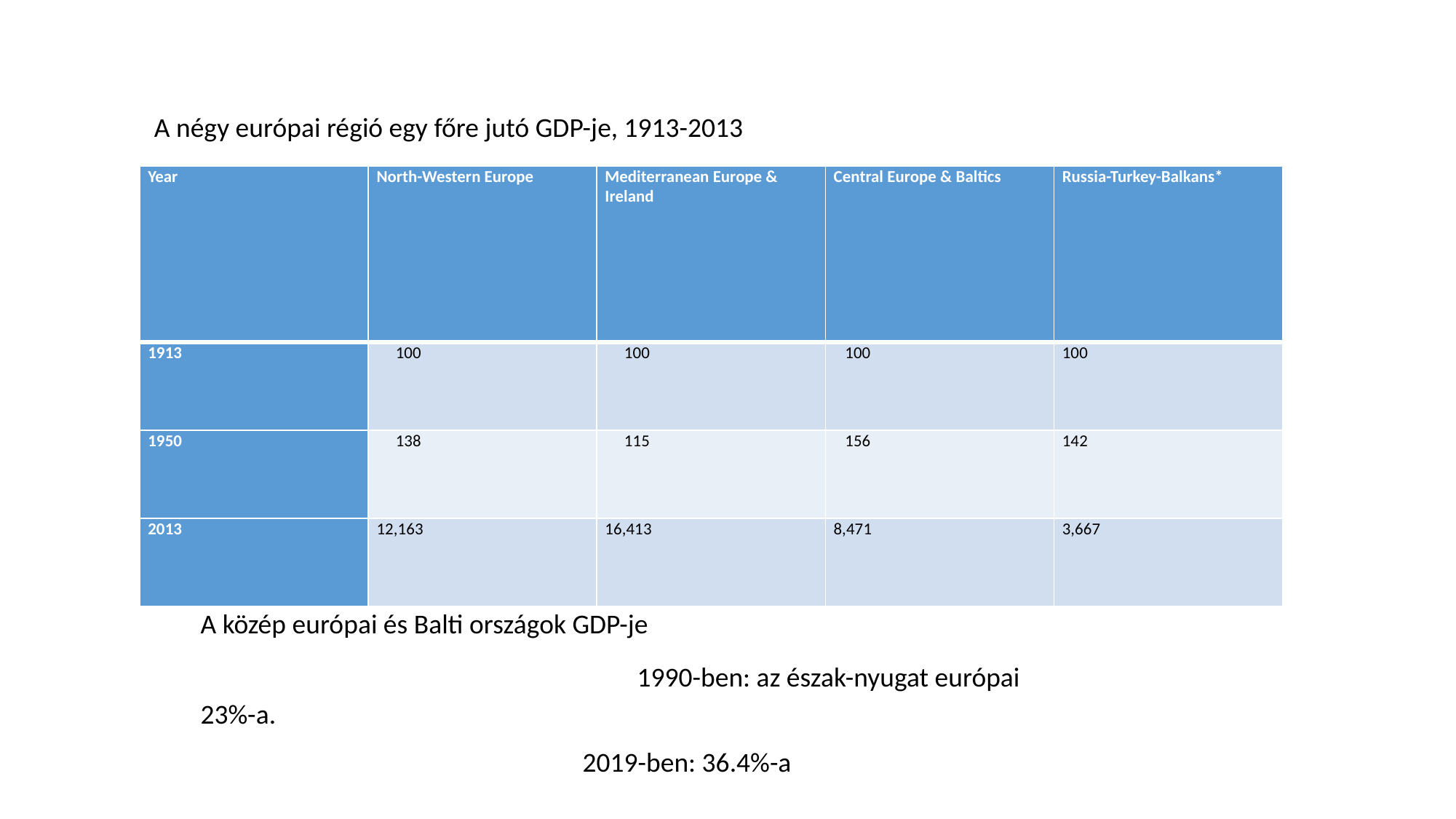

A négy európai régió egy főre jutó GDP-je, 1913-2013
| Year | North-Western Europe | Mediterranean Europe & Ireland | Central Europe & Baltics | Russia-Turkey-Balkans\* |
| --- | --- | --- | --- | --- |
| 1913 | 100 | 100 | 100 | 100 |
| 1950 | 138 | 115 | 156 | 142 |
| 2013 | 12,163 | 16,413 | 8,471 | 3,667 |

A közép európai és Balti országok GDP-je
				1990-ben: az észak-nyugat európai 23%-a.
				2019-ben: 36.4%-a